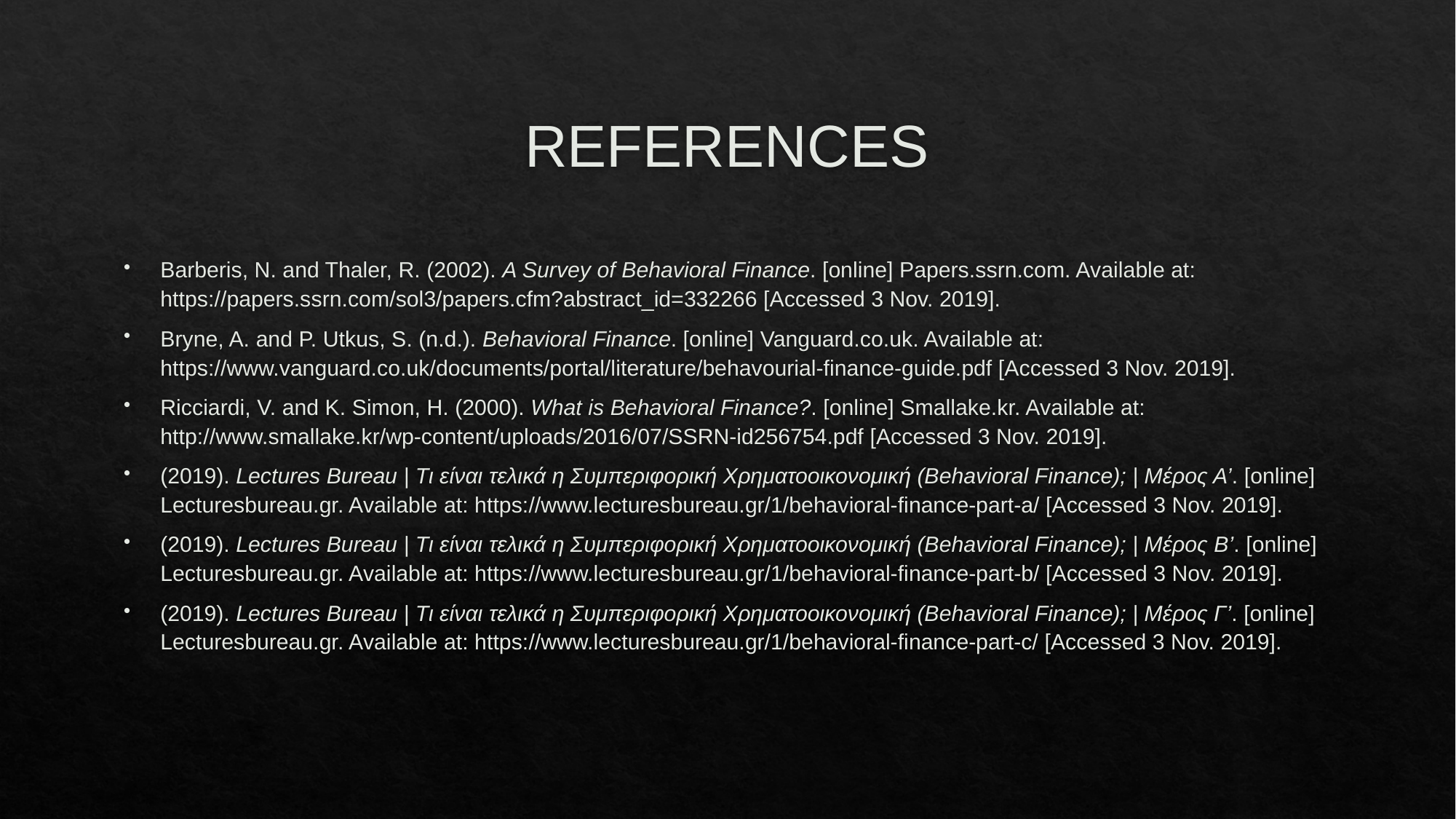

# REFERENCES
Barberis, N. and Thaler, R. (2002). A Survey of Behavioral Finance. [online] Papers.ssrn.com. Available at: https://papers.ssrn.com/sol3/papers.cfm?abstract_id=332266 [Accessed 3 Nov. 2019].
Bryne, A. and P. Utkus, S. (n.d.). Behavioral Finance. [online] Vanguard.co.uk. Available at: https://www.vanguard.co.uk/documents/portal/literature/behavourial-finance-guide.pdf [Accessed 3 Nov. 2019].
Ricciardi, V. and K. Simon, H. (2000). What is Behavioral Finance?. [online] Smallake.kr. Available at: http://www.smallake.kr/wp-content/uploads/2016/07/SSRN-id256754.pdf [Accessed 3 Nov. 2019].
(2019). Lectures Bureau | Τι είναι τελικά η Συμπεριφορική Χρηματοοικονομική (Behavioral Finance); | Μέρος Α’. [online] Lecturesbureau.gr. Available at: https://www.lecturesbureau.gr/1/behavioral-finance-part-a/ [Accessed 3 Nov. 2019].
(2019). Lectures Bureau | Τι είναι τελικά η Συμπεριφορική Χρηματοοικονομική (Behavioral Finance); | Μέρος Β’. [online] Lecturesbureau.gr. Available at: https://www.lecturesbureau.gr/1/behavioral-finance-part-b/ [Accessed 3 Nov. 2019].
(2019). Lectures Bureau | Τι είναι τελικά η Συμπεριφορική Χρηματοοικονομική (Behavioral Finance); | Μέρος Γ’. [online] Lecturesbureau.gr. Available at: https://www.lecturesbureau.gr/1/behavioral-finance-part-c/ [Accessed 3 Nov. 2019].